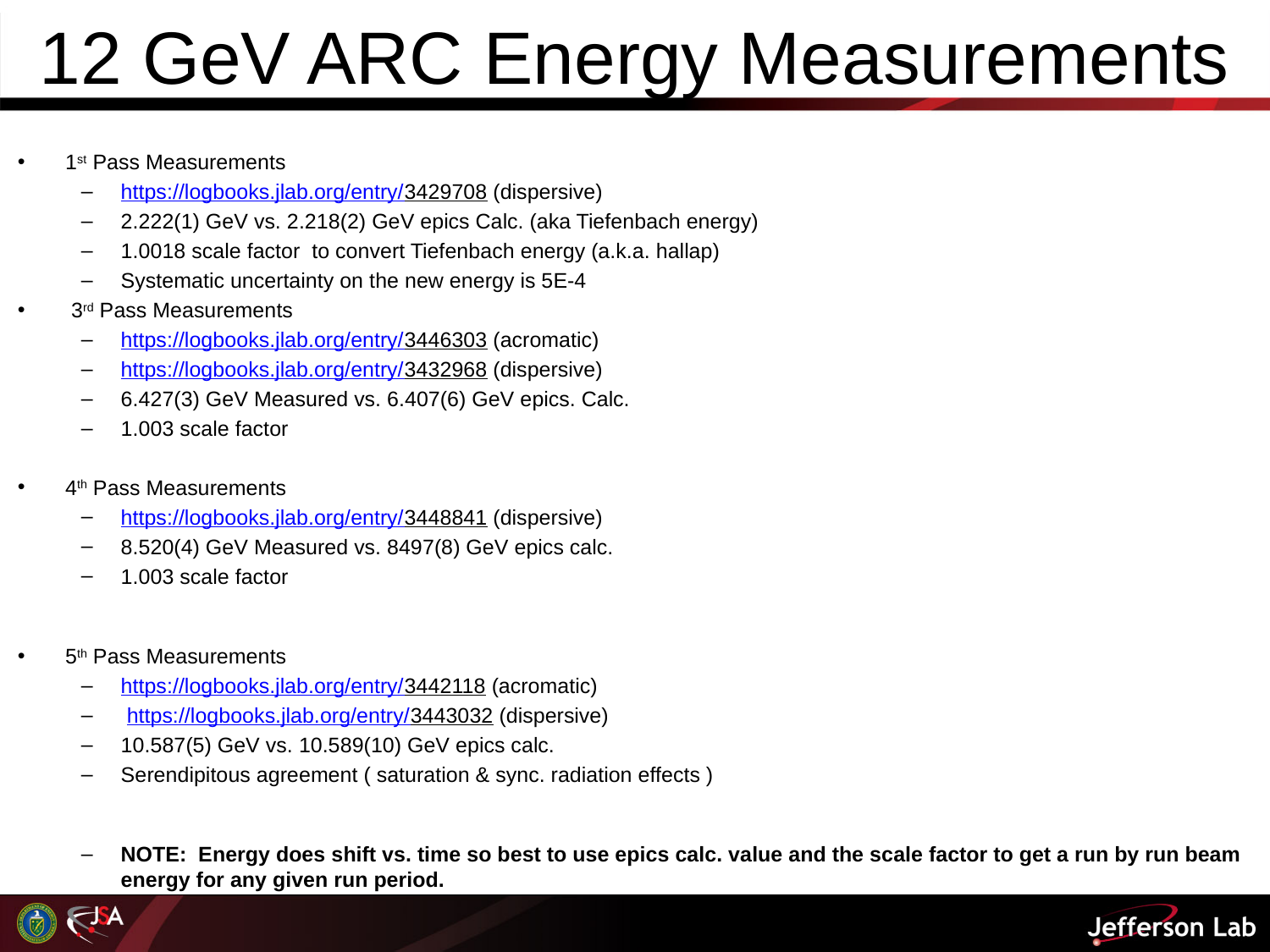

# 12 GeV ARC Energy Measurements

1st Pass Measurements
https://logbooks.jlab.org/entry/3429708 (dispersive)
2.222(1) GeV vs. 2.218(2) GeV epics Calc. (aka Tiefenbach energy)
1.0018 scale factor  to convert Tiefenbach energy (a.k.a. hallap)
Systematic uncertainty on the new energy is 5E-4
 3rd Pass Measurements
https://logbooks.jlab.org/entry/3446303 (acromatic)
https://logbooks.jlab.org/entry/3432968 (dispersive)
6.427(3) GeV Measured vs. 6.407(6) GeV epics. Calc.
1.003 scale factor

4th Pass Measurements
https://logbooks.jlab.org/entry/3448841 (dispersive)
8.520(4) GeV Measured vs. 8497(8) GeV epics calc.
1.003 scale factor

5th Pass Measurements
https://logbooks.jlab.org/entry/3442118 (acromatic)
 https://logbooks.jlab.org/entry/3443032 (dispersive)
10.587(5) GeV vs. 10.589(10) GeV epics calc.
Serendipitous agreement ( saturation & sync. radiation effects )

NOTE:  Energy does shift vs. time so best to use epics calc. value and the scale factor to get a run by run beam energy for any given run period.